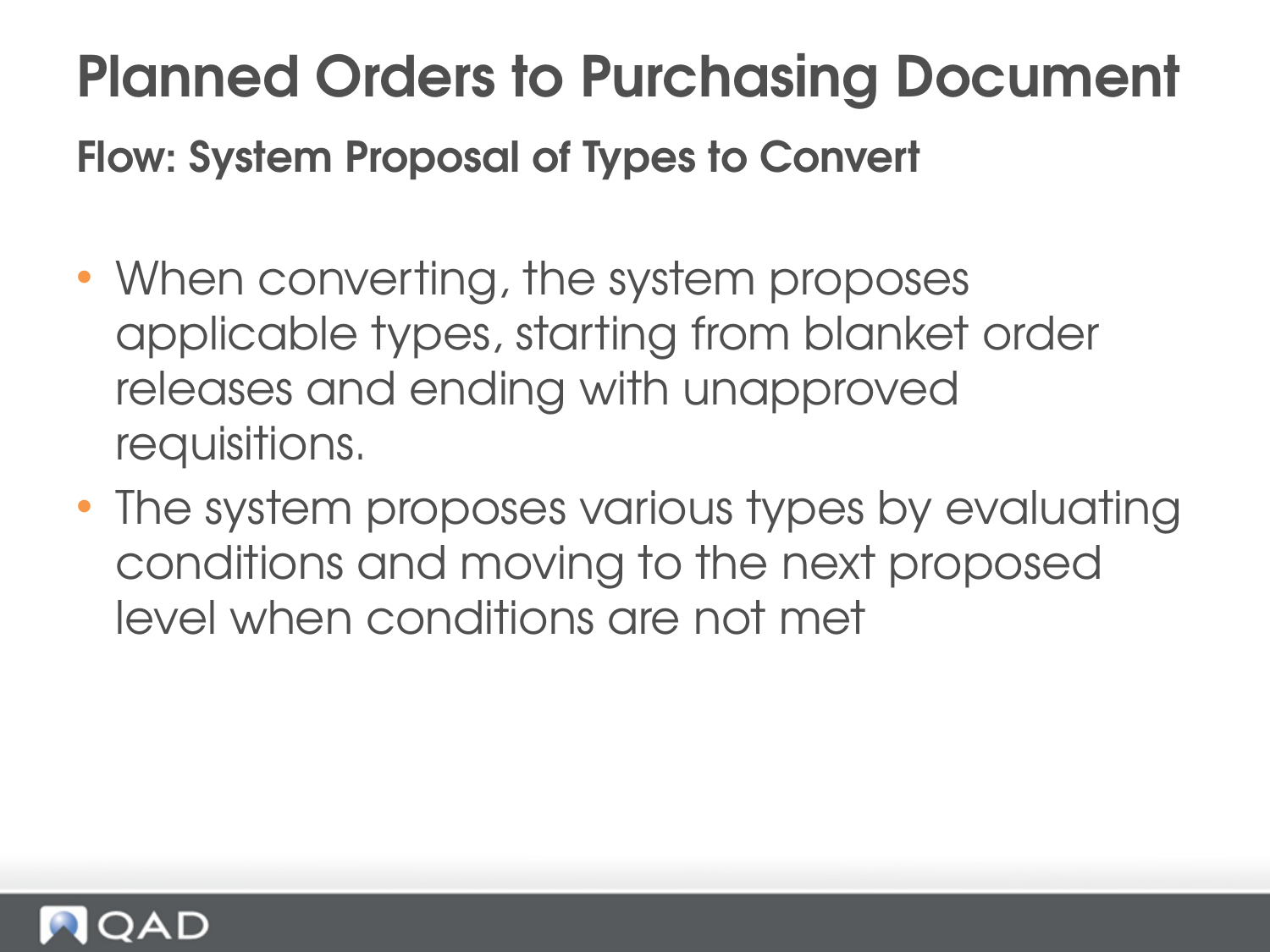

# Planned Orders to Purchasing Document
Flow: System Proposal of Types to Convert

When converting, the system proposes applicable types, starting from blanket order releases and ending with unapproved requisitions.
The system proposes various types by evaluating conditions and moving to the next proposed level when conditions are not met